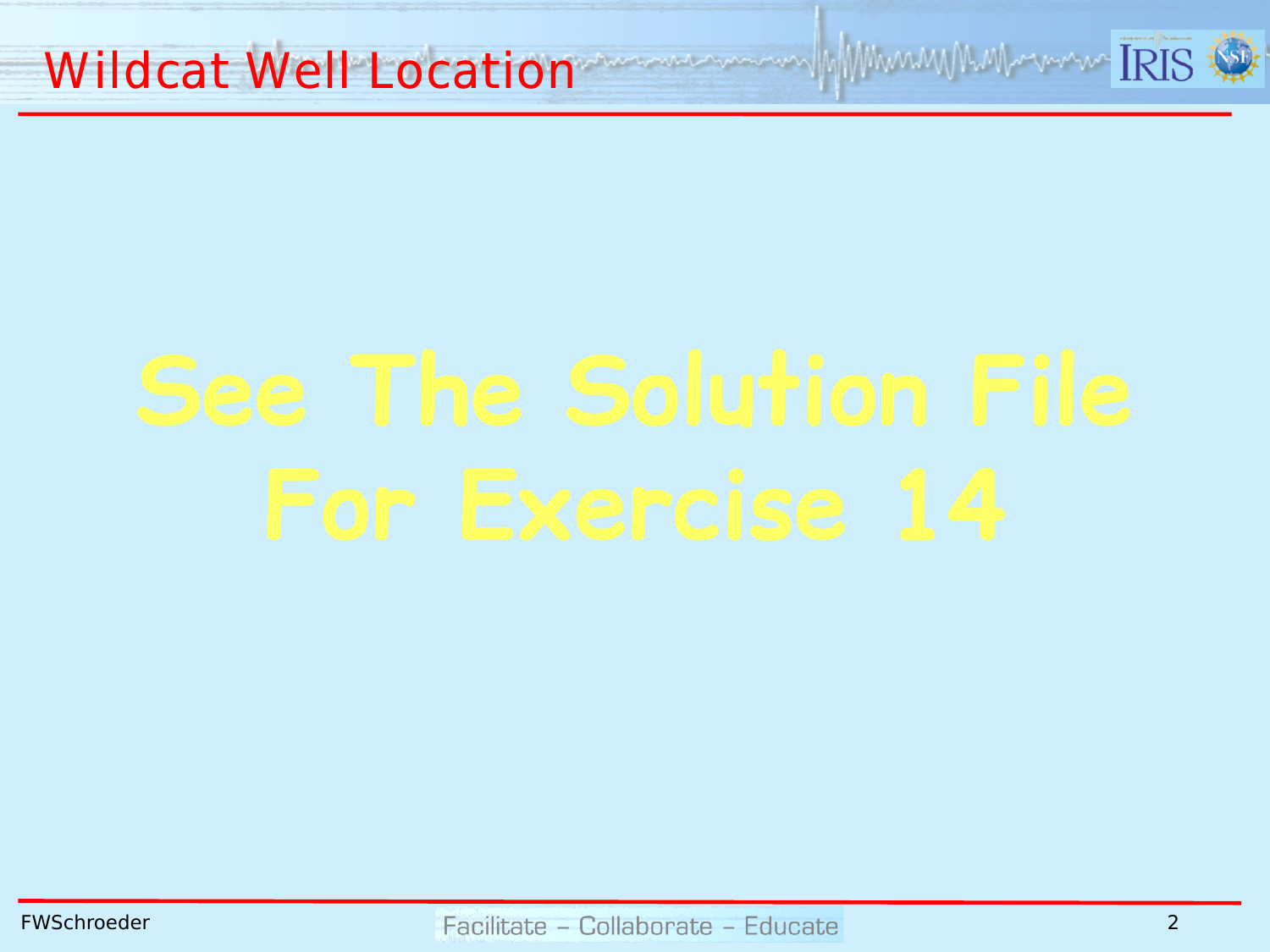

# Wildcat Well Location
See The Solution File
For Exercise 14